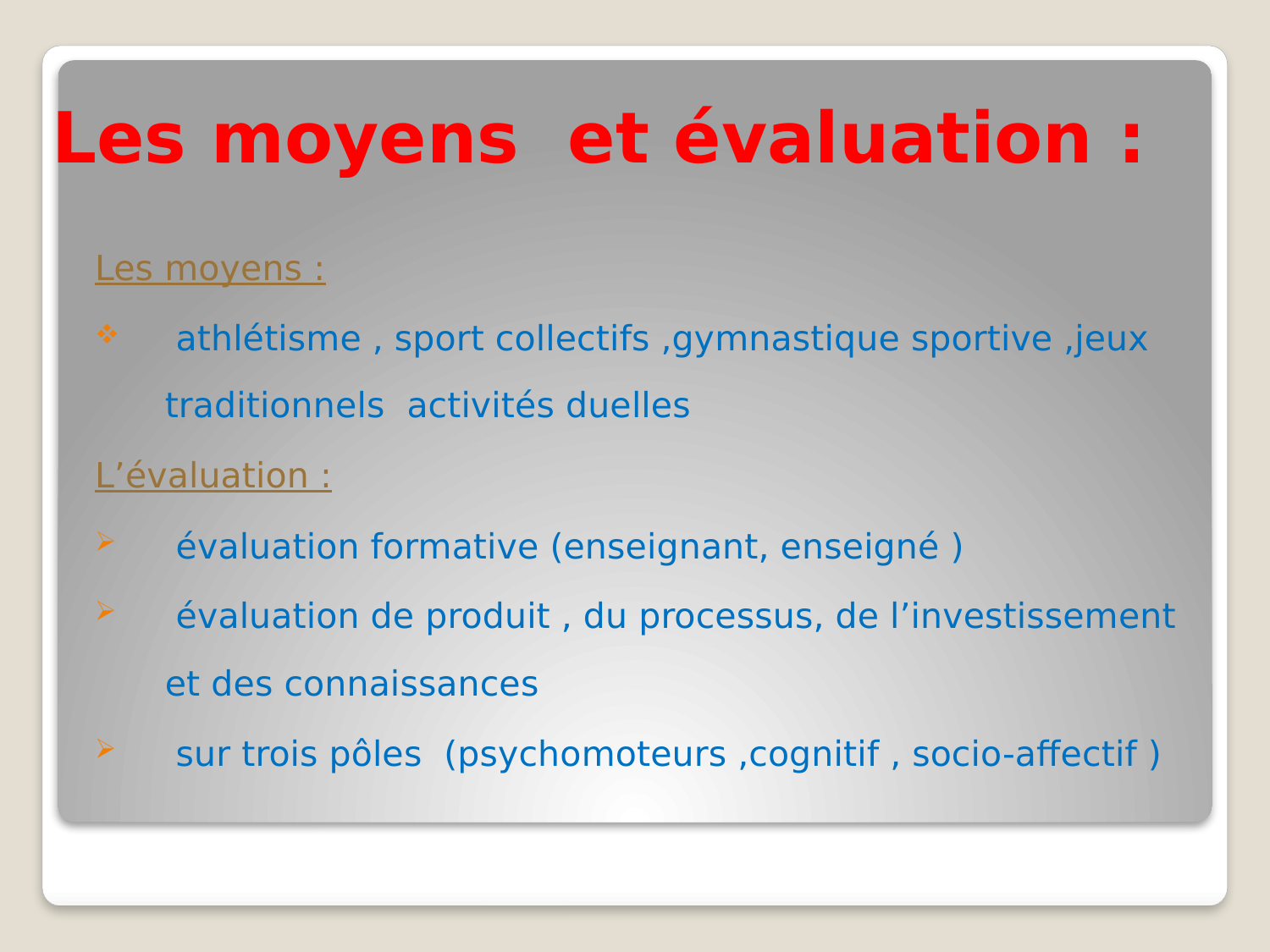

# Les moyens  et évaluation :
Les moyens :
 athlétisme , sport collectifs ,gymnastique sportive ,jeux traditionnels  activités duelles
L’évaluation :
 évaluation formative (enseignant, enseigné )
 évaluation de produit , du processus, de l’investissement et des connaissances
 sur trois pôles  (psychomoteurs ,cognitif , socio-affectif )